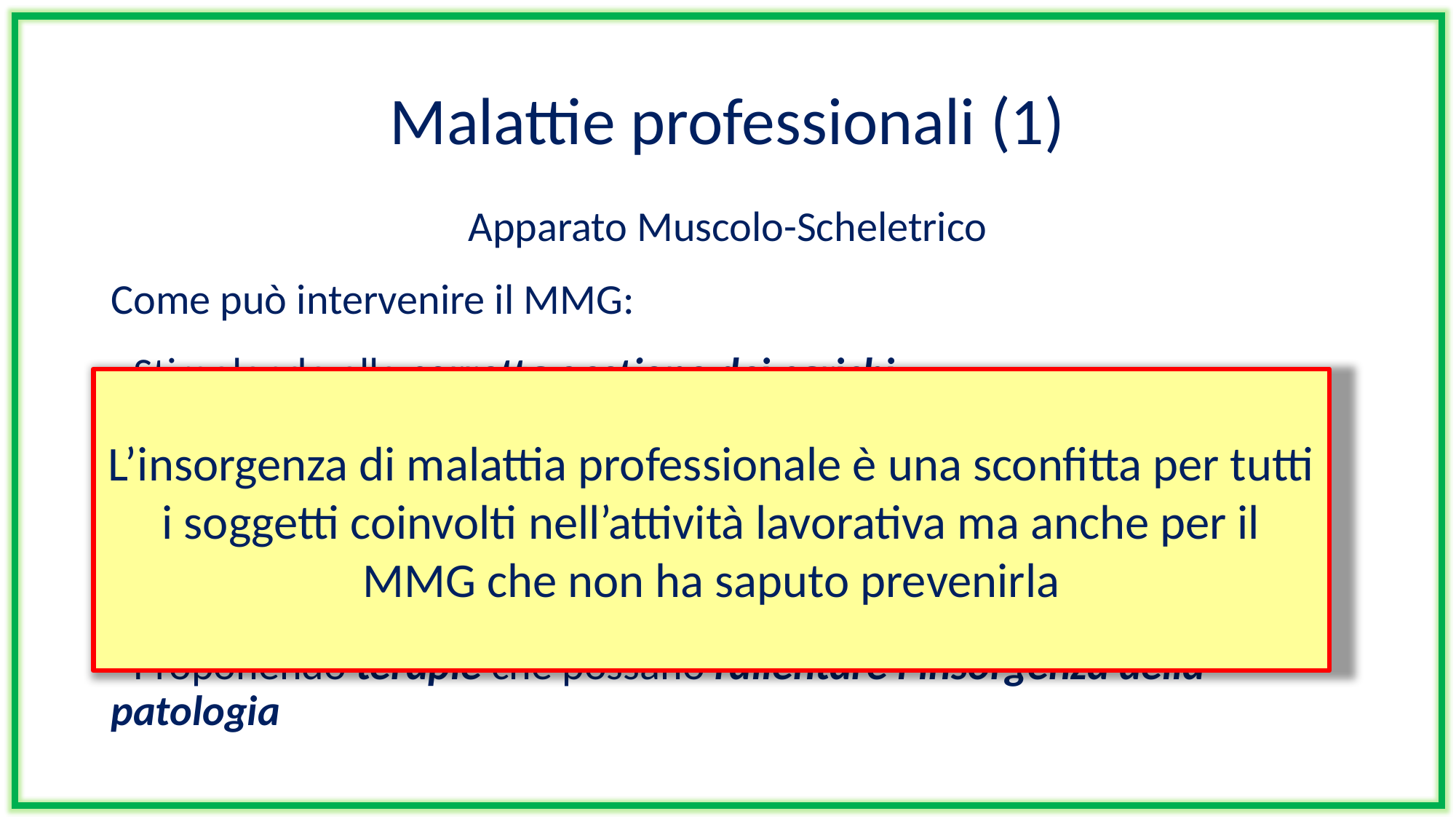

# Malattie professionali (1)
Apparato Muscolo-Scheletrico
Come può intervenire il MMG:
- Stimolando alla corretta gestione dei carichi
- Informando sulle conseguenze di un utilizzo errato del corpo
- Individuando le problematiche posturali in modo «opportunistico»
- Stimolando all’attività fisica extralavorativa
- Proponendo terapie che possano rallentare l’insorgenza della patologia

L’insorgenza di malattia professionale è una sconfitta per tutti i soggetti coinvolti nell’attività lavorativa ma anche per il MMG che non ha saputo prevenirla